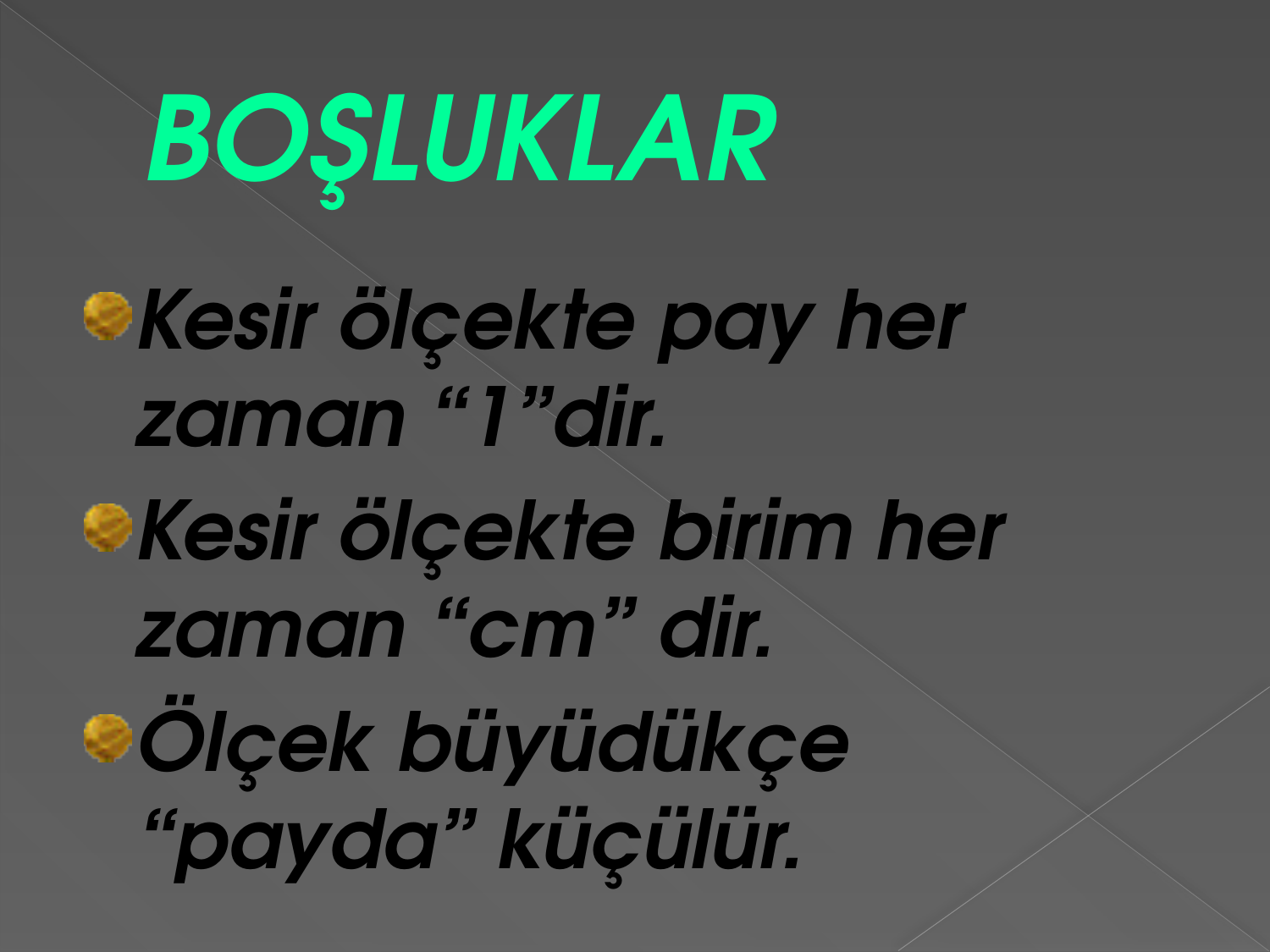

# BOŞLUKLAR
Kesir ölçekte pay her zaman “1”dir.
Kesir ölçekte birim her zaman “cm” dir.
Ölçek büyüdükçe “payda” küçülür.